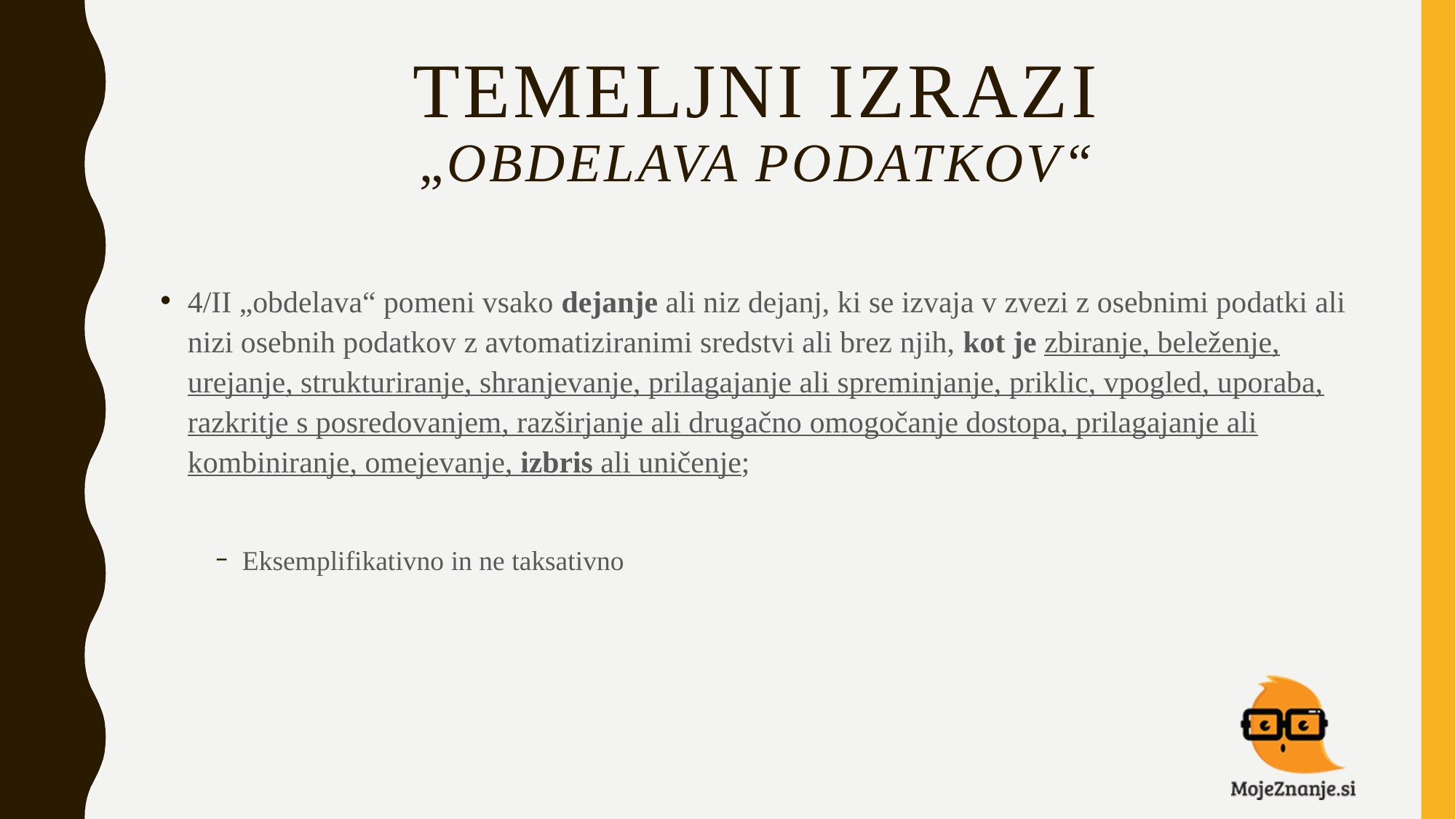

# TEMELJNI IZRAZI „OBDELAVA PODATKOV“
4/II „obdelava“ pomeni vsako dejanje ali niz dejanj, ki se izvaja v zvezi z osebnimi podatki ali nizi osebnih podatkov z avtomatiziranimi sredstvi ali brez njih, kot je zbiranje, beleženje, urejanje, strukturiranje, shranjevanje, prilagajanje ali spreminjanje, priklic, vpogled, uporaba, razkritje s posredovanjem, razširjanje ali drugačno omogočanje dostopa, prilagajanje ali kombiniranje, omejevanje, izbris ali uničenje;

Eksemplifikativno in ne taksativno